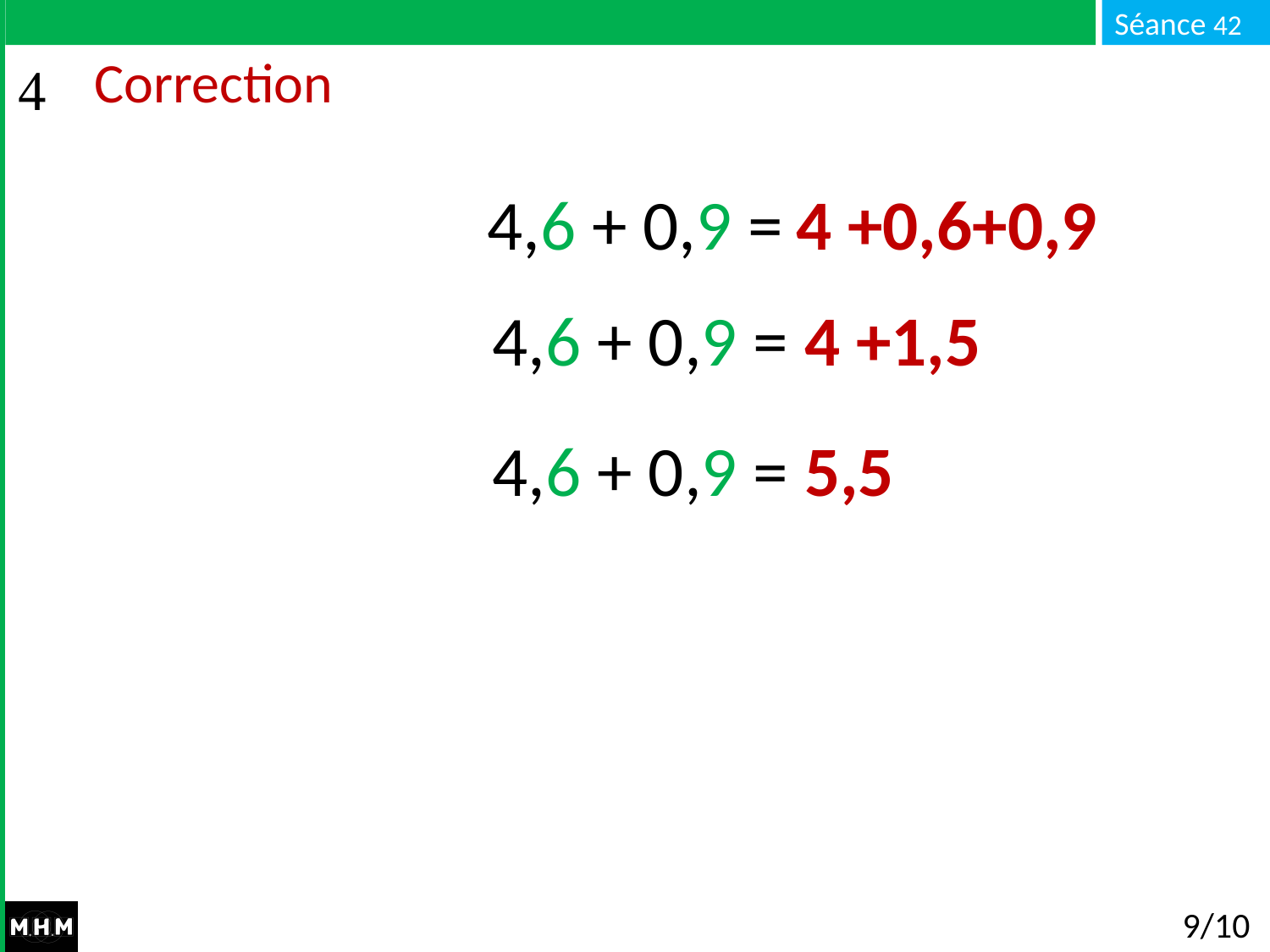

# Correction
4,6 + 0,9 =
4 +0,6+0,9
4,6 + 0,9 = 4 +1,5
4,6 + 0,9 = 5,5
9/10